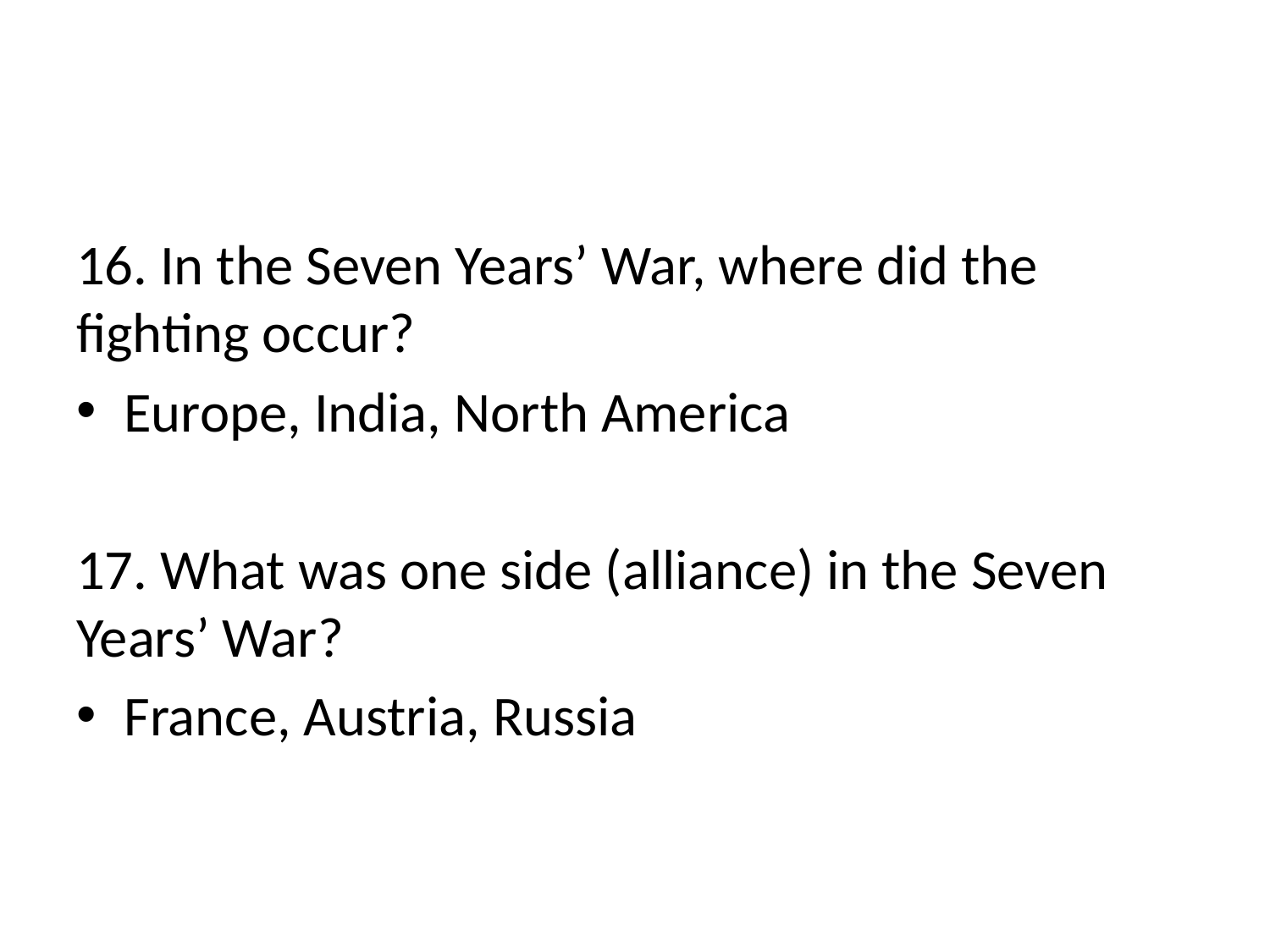

#
16. In the Seven Years’ War, where did the fighting occur?
Europe, India, North America

17. What was one side (alliance) in the Seven Years’ War?
France, Austria, Russia